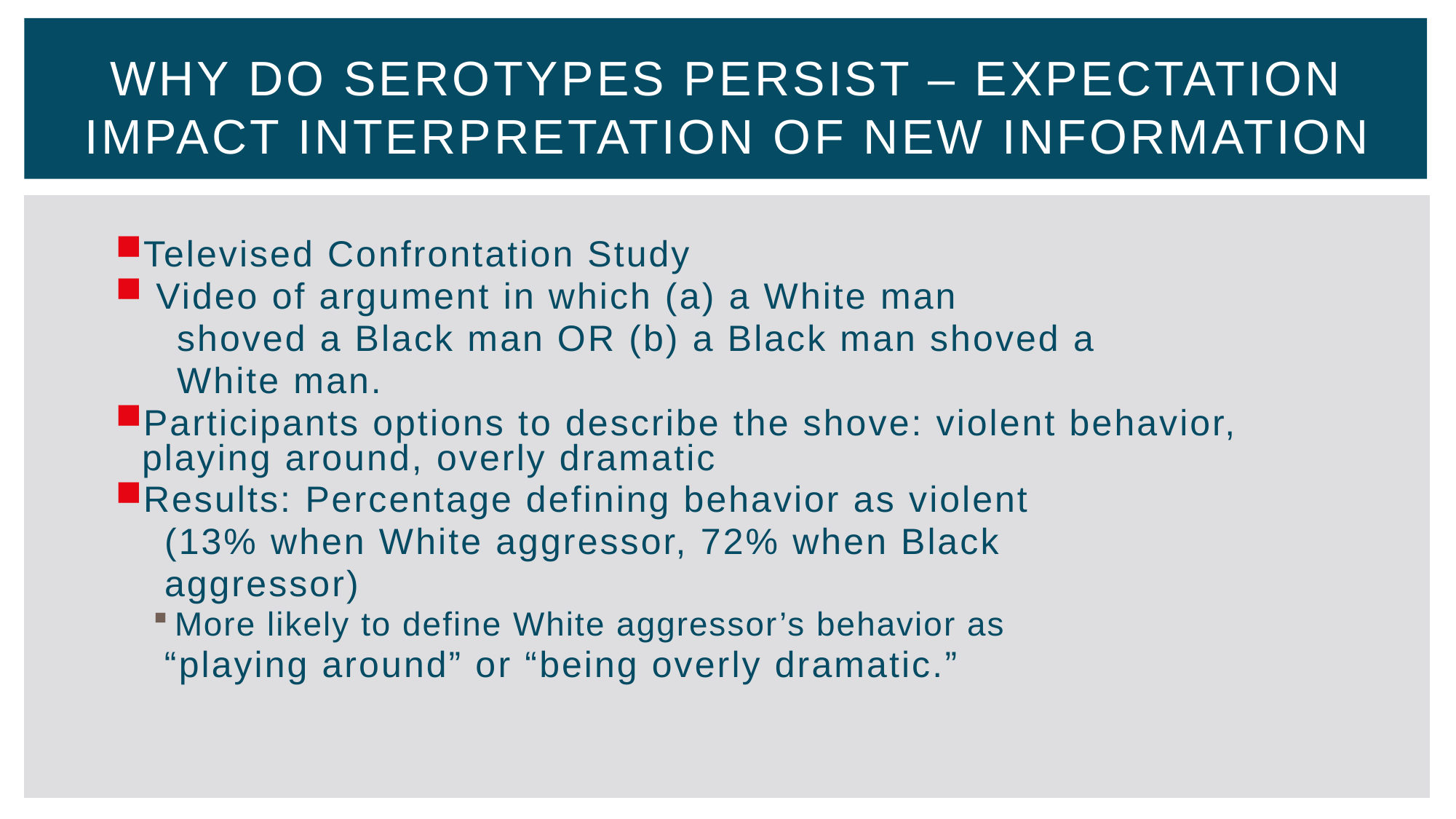

# Why do serotypes Persist – Expectation impact interpretation of new information
Televised Confrontation Study
 Video of argument in which (a) a White man
     shoved a Black man OR (b) a Black man shoved a
     White man.
Participants options to describe the shove: violent behavior, playing around, overly dramatic
Results: Percentage defining behavior as violent
    (13% when White aggressor, 72% when Black
    aggressor)
More likely to define White aggressor’s behavior as
    “playing around” or “being overly dramatic.”